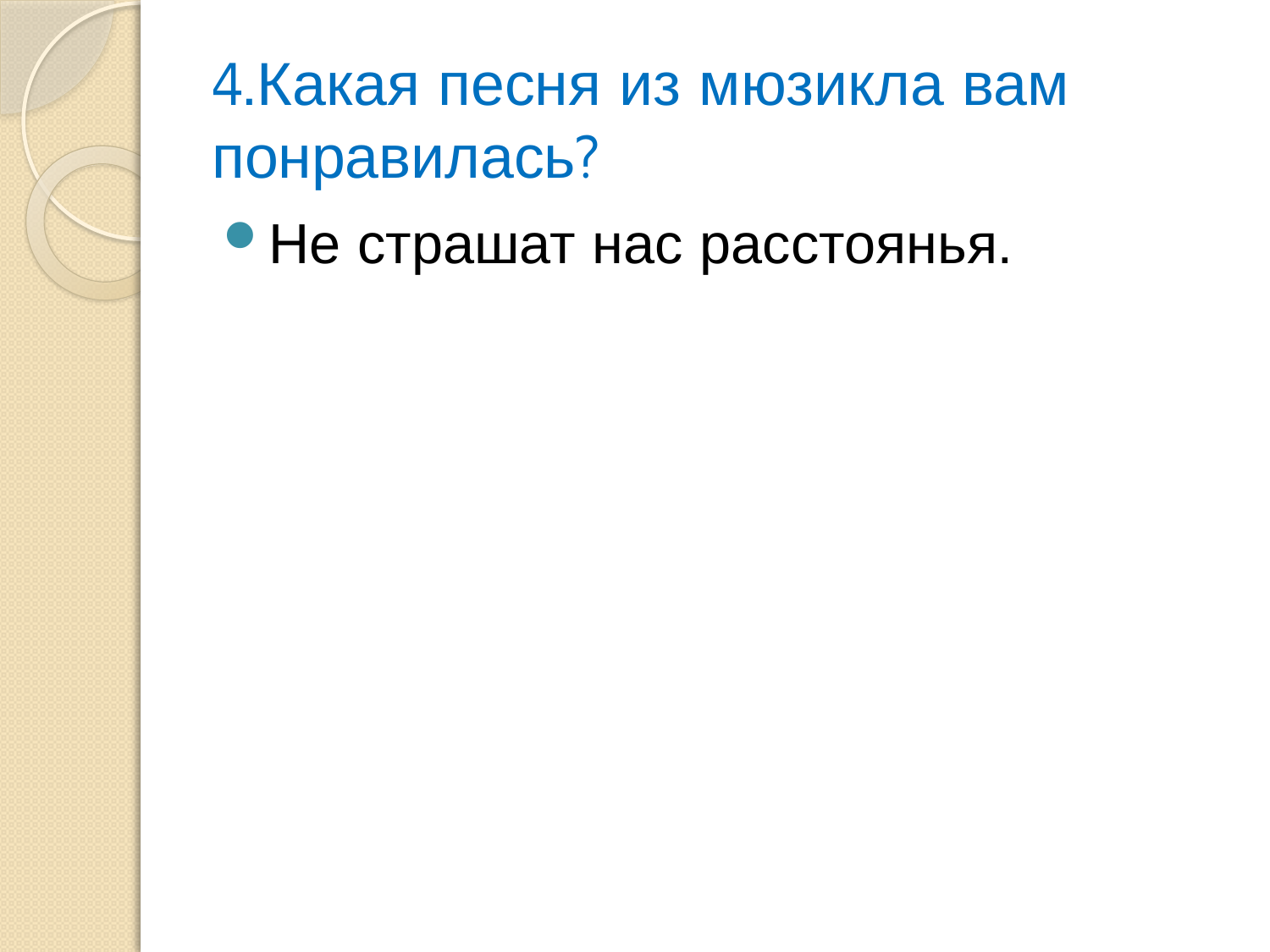

# 4.Какая песня из мюзикла вам понравилась?
Не страшат нас расстоянья.